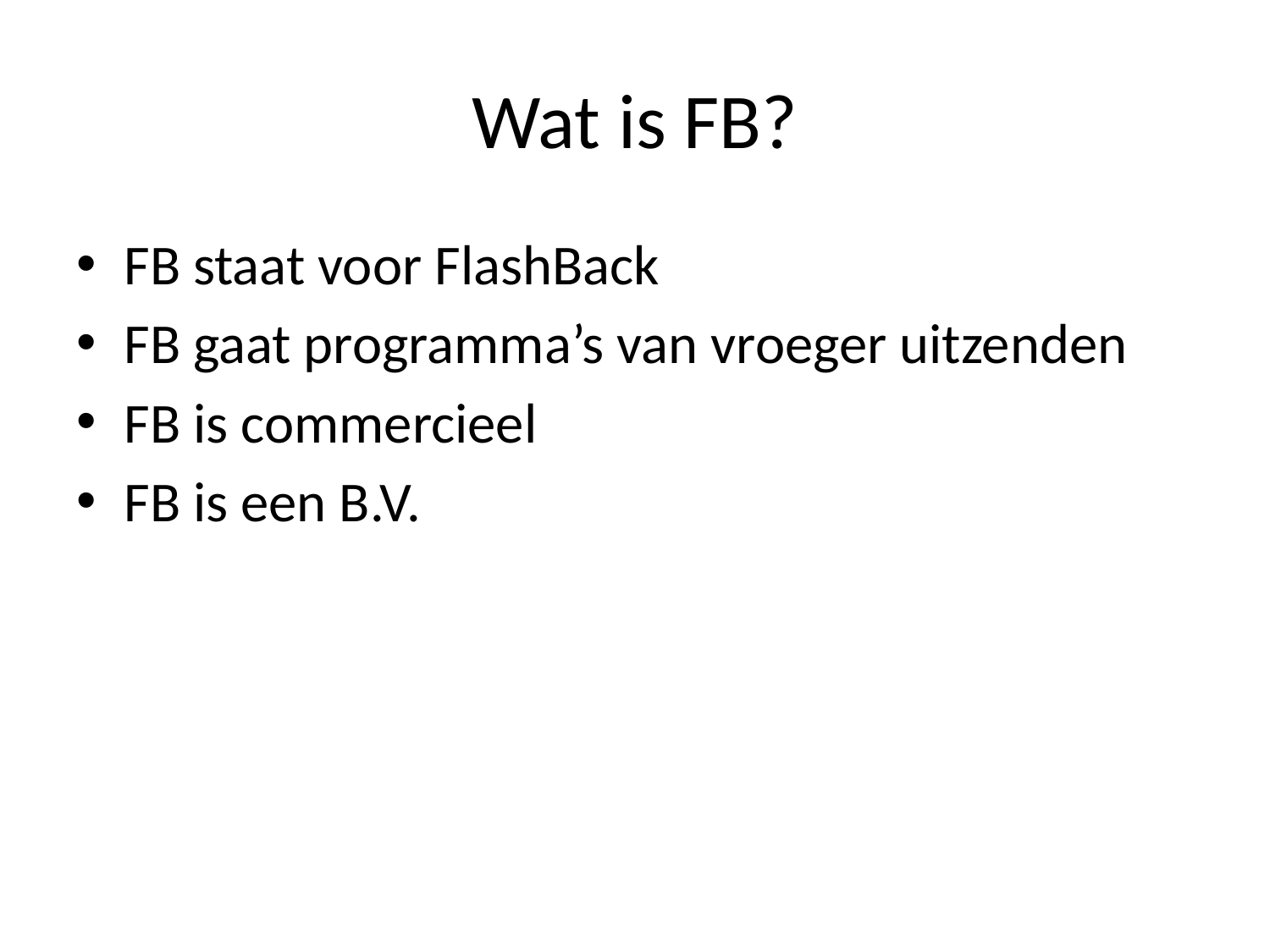

# Wat is FB?
FB staat voor FlashBack
FB gaat programma’s van vroeger uitzenden
FB is commercieel
FB is een B.V.